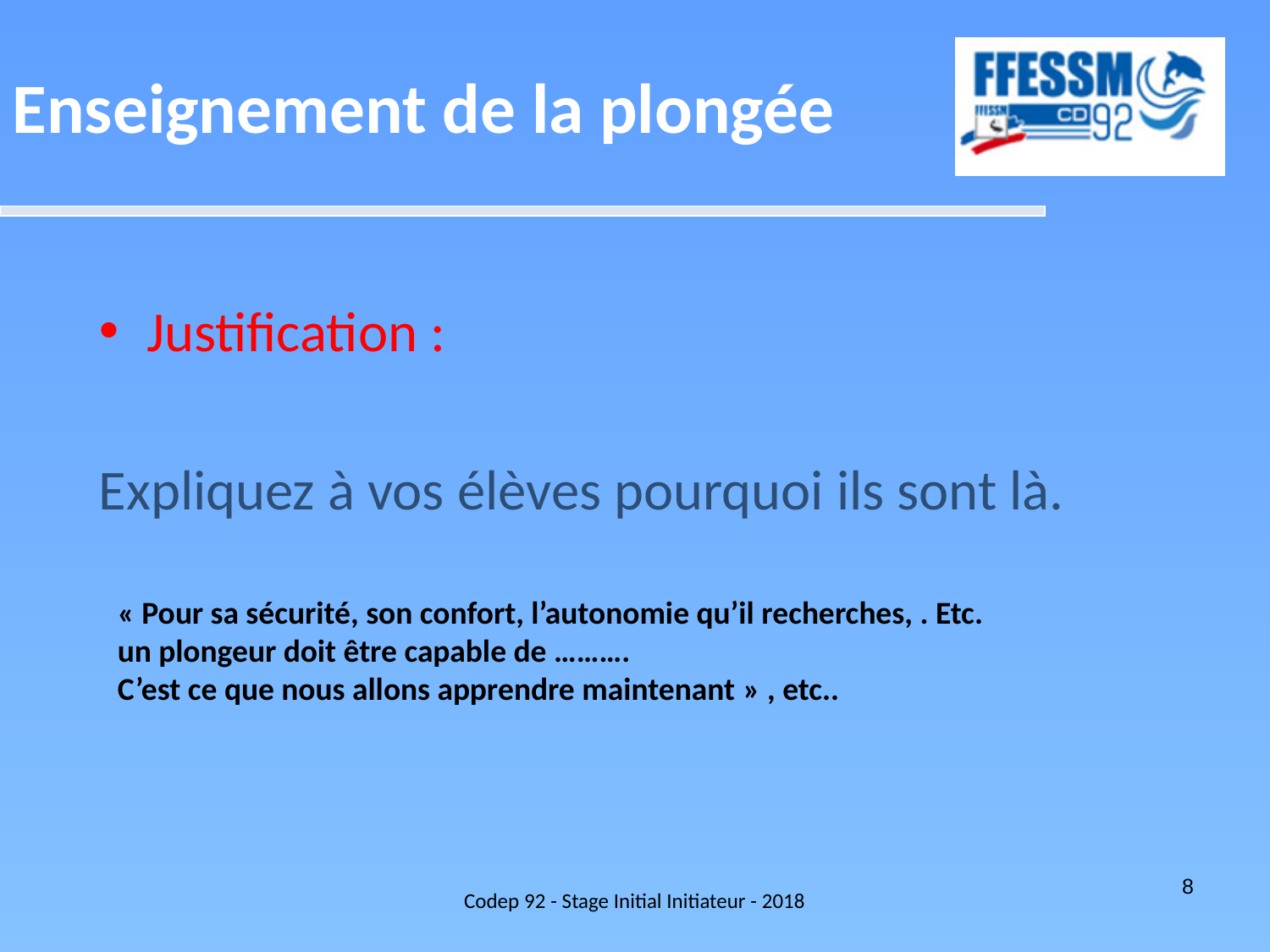

Enseignement de la plongée
Justification :

Expliquez à vos élèves pourquoi ils sont là.

« Pour sa sécurité, son confort, l’autonomie qu’il recherches, . Etc.
un plongeur doit être capable de ……….
C’est ce que nous allons apprendre maintenant » , etc..
Codep 92 - Stage Initial Initiateur - 2018
8